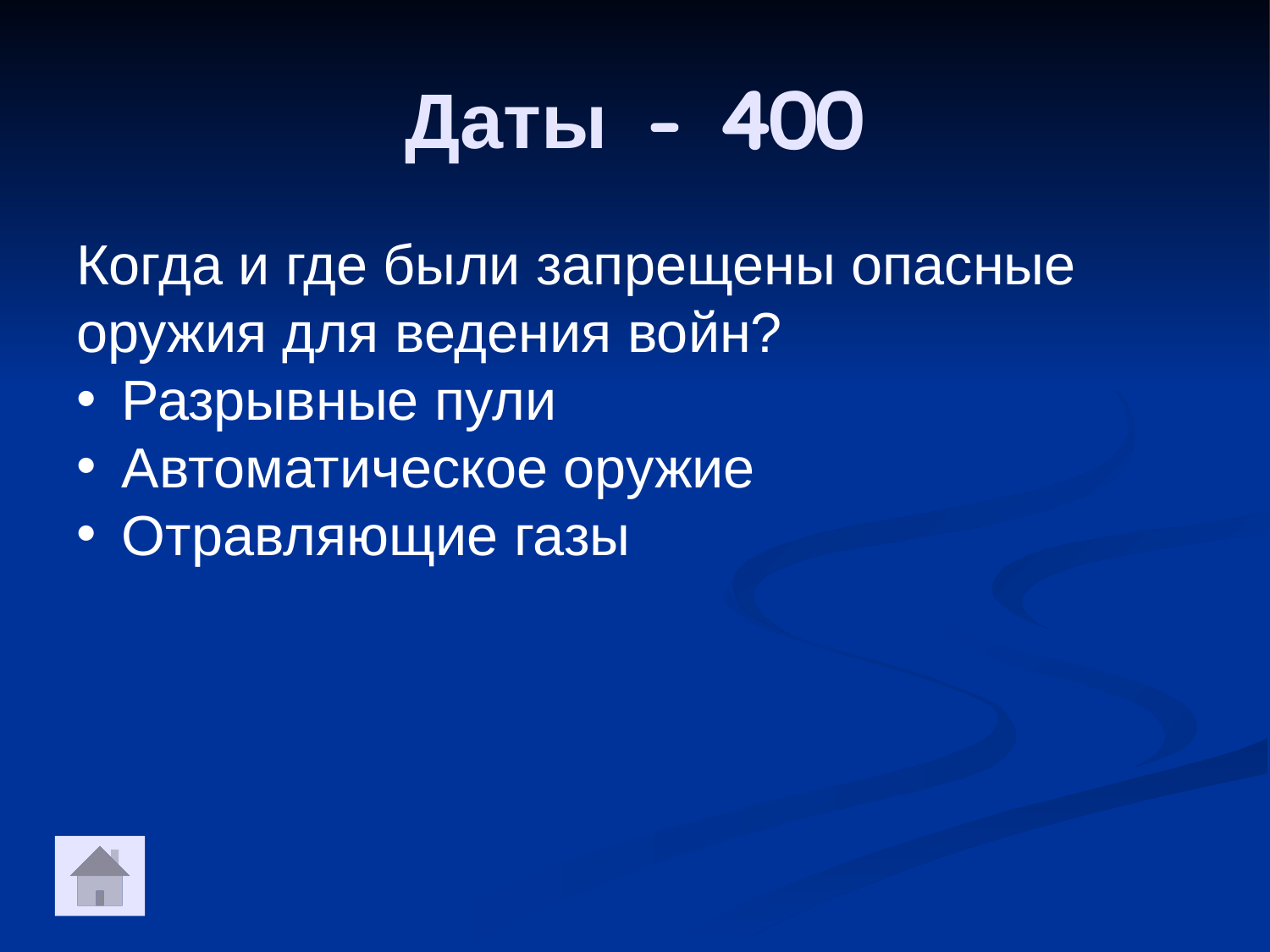

Даты - 400
Когда и где были запрещены опасные оружия для ведения войн?
 Разрывные пули
 Автоматическое оружие
 Отравляющие газы